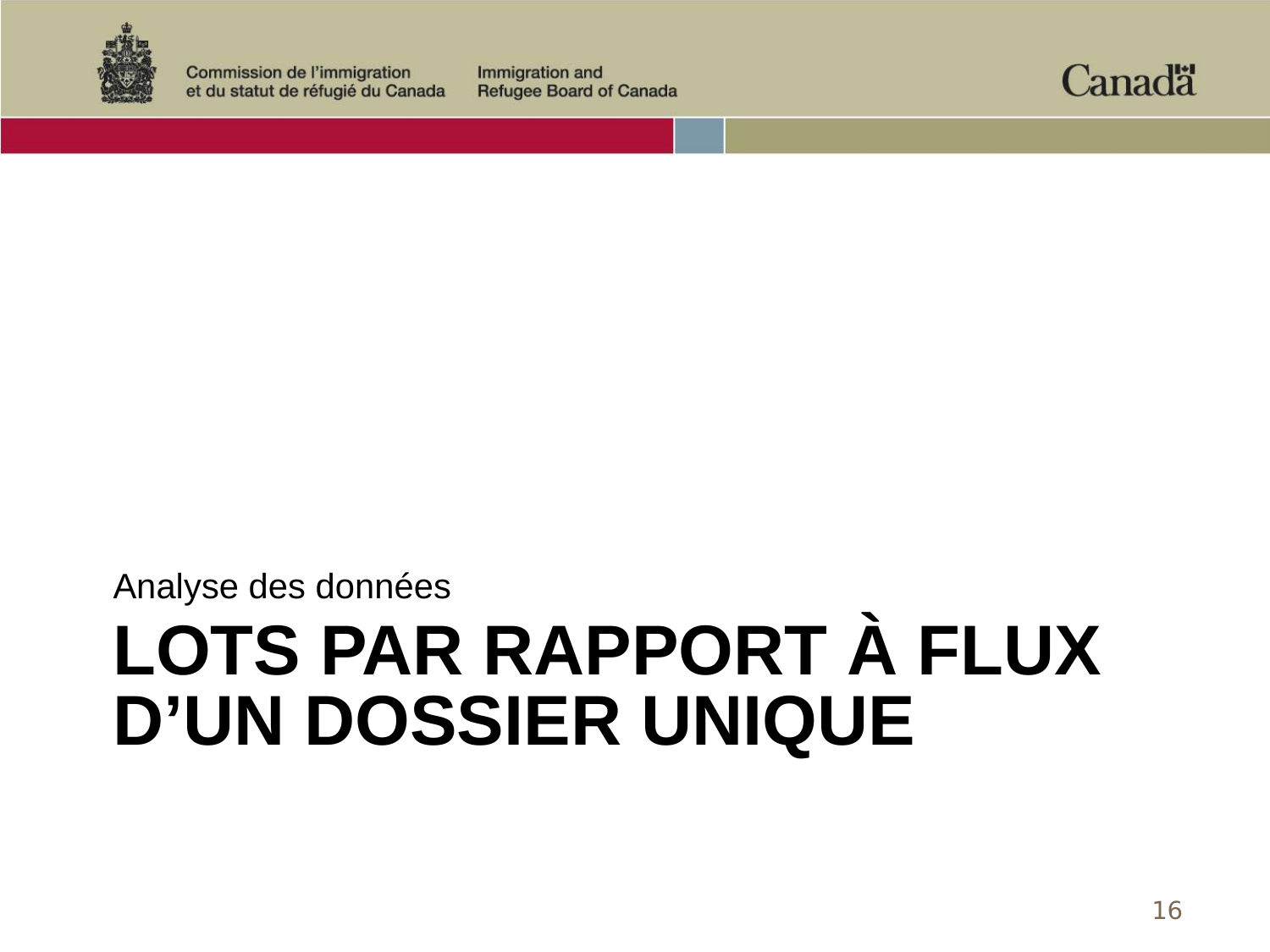

Analyse des données
# LOTS PAR RAPPORT À FLUX D’UN DOSSIER UNIQUE
16